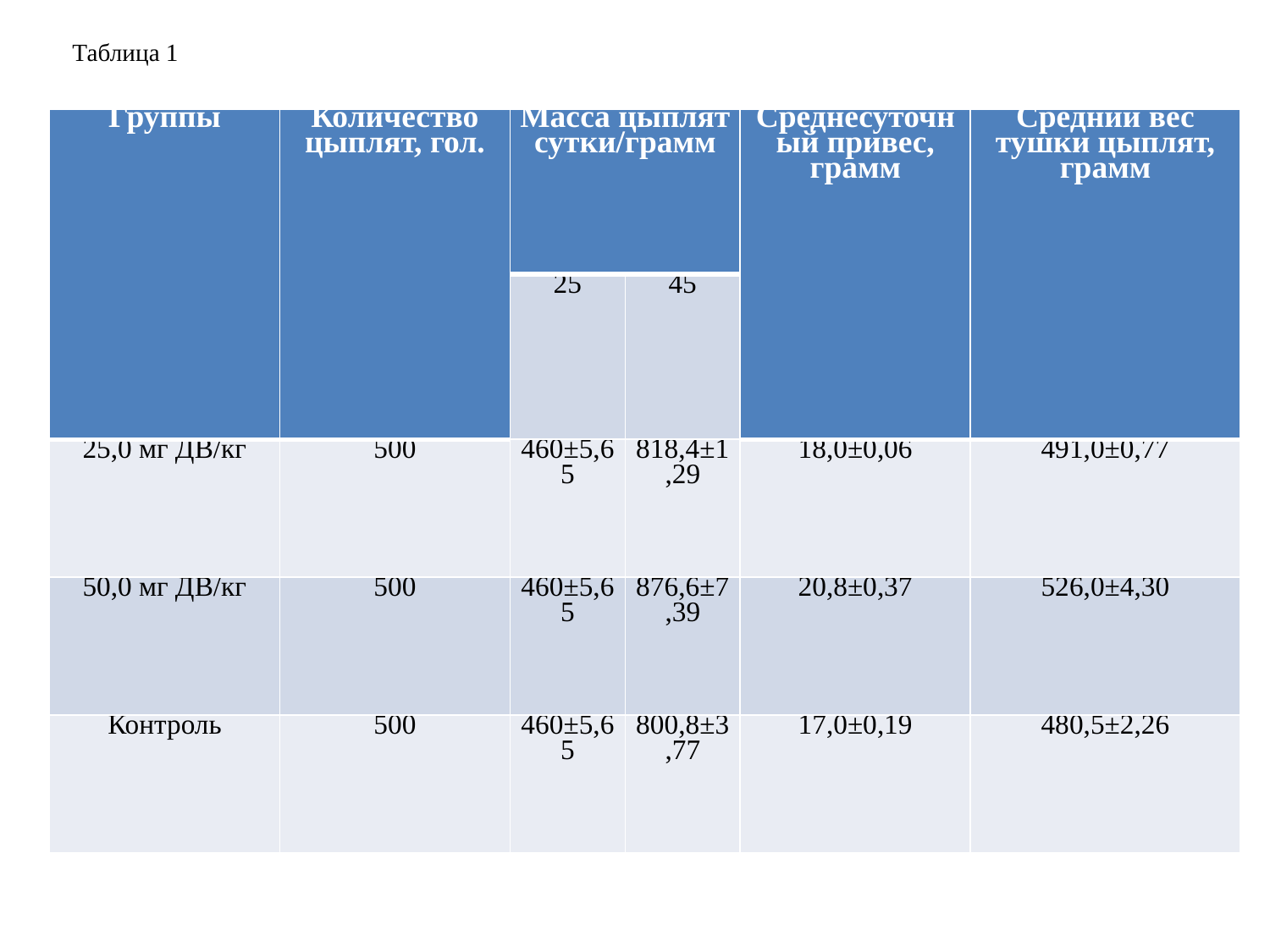

Таблица 1
| Группы | Количество цыплят, гол. | Масса цыплят сутки/грамм |  | Среднесуточный привес, грамм | Средний вес тушки цыплят, грамм |
| --- | --- | --- | --- | --- | --- |
|  |  | 25 | 45 |  |  |
| 25,0 мг ДВ/кг | 500 | 460±5,65 | 818,4±1,29 | 18,0±0,06 | 491,0±0,77 |
| 50,0 мг ДВ/кг | 500 | 460±5,65 | 876,6±7,39 | 20,8±0,37 | 526,0±4,30 |
| Контроль | 500 | 460±5,65 | 800,8±3,77 | 17,0±0,19 | 480,5±2,26 |